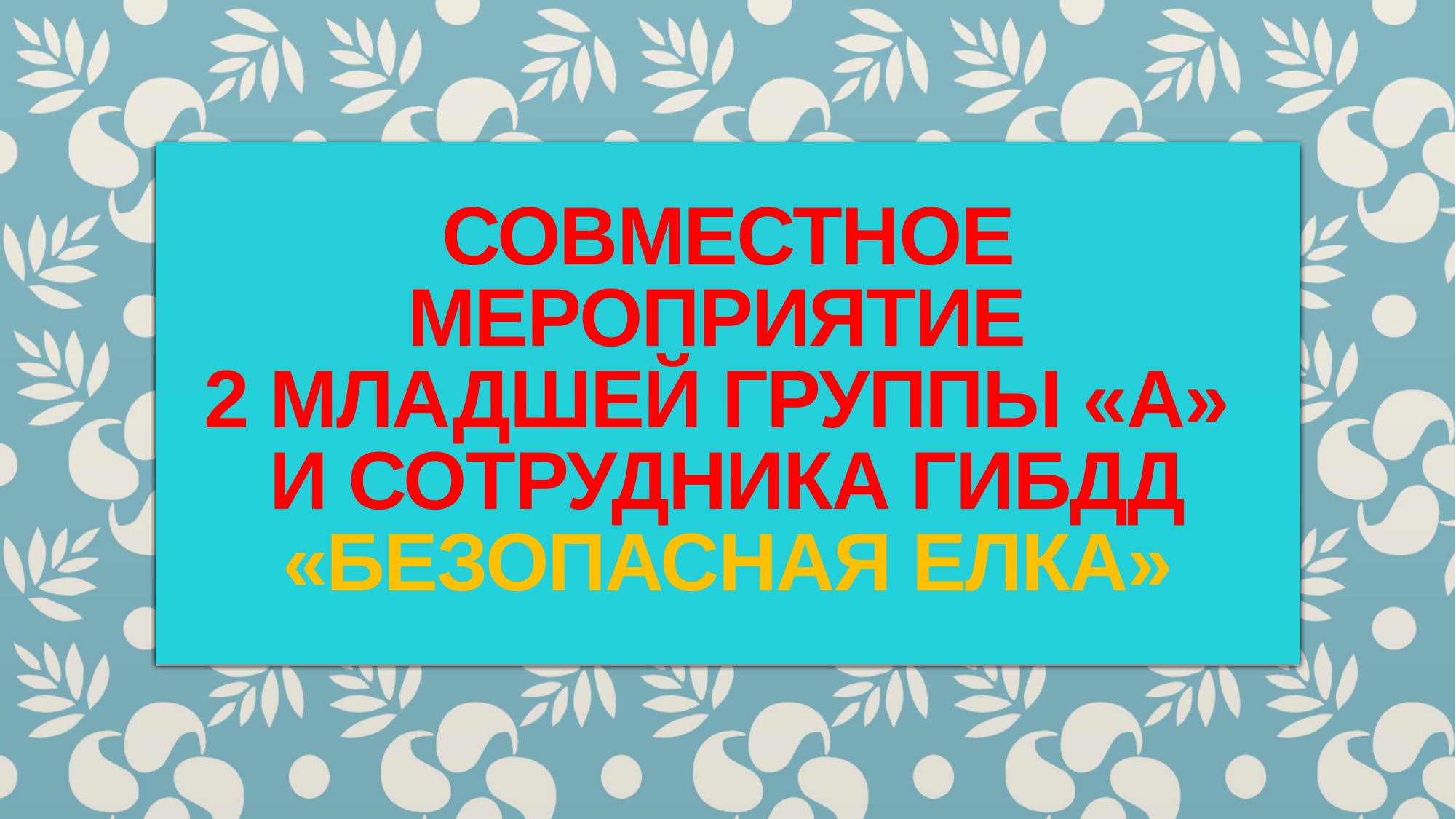

# Совместное мероприятие 2 младшей группы «а» И СОТРУДНИКА гибдд «Безопасная елка»